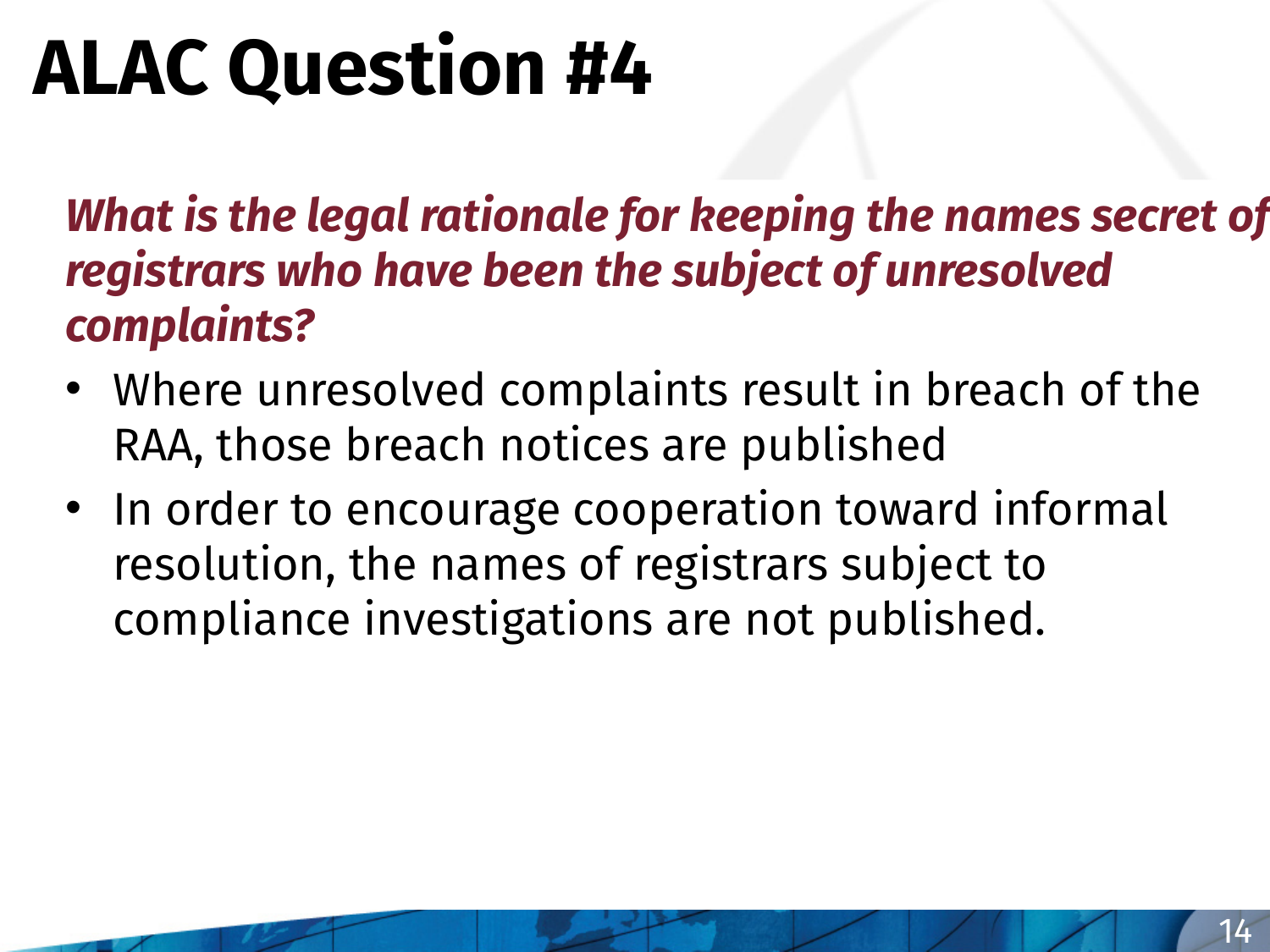

# ALAC Question #4
What is the legal rationale for keeping the names secret of registrars who have been the subject of unresolved complaints?
Where unresolved complaints result in breach of the RAA, those breach notices are published
In order to encourage cooperation toward informal resolution, the names of registrars subject to compliance investigations are not published.

14